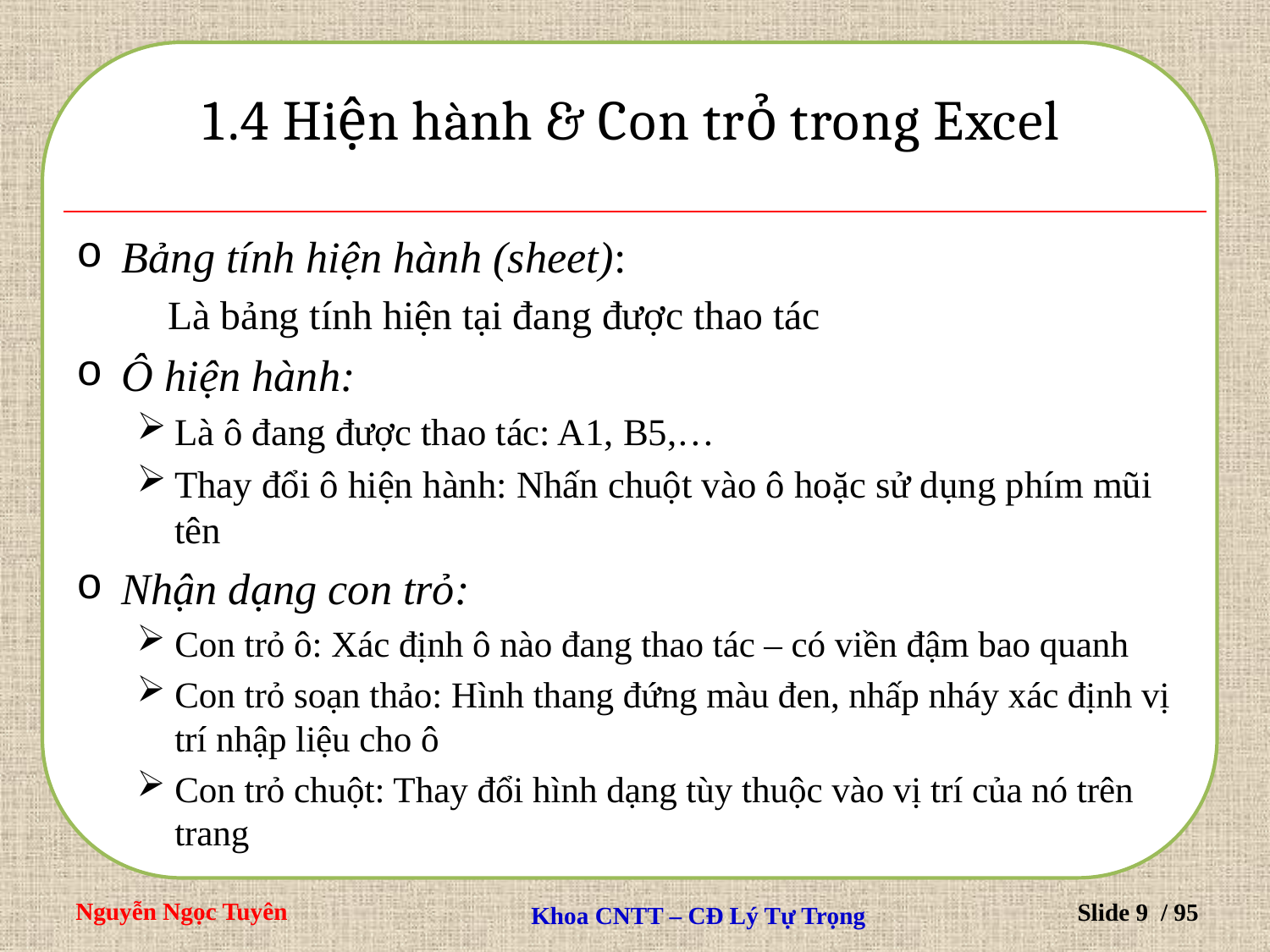

# 1.4 Hiện hành & Con trỏ trong Excel
Bảng tính hiện hành (sheet):
Là bảng tính hiện tại đang được thao tác
Ô hiện hành:
Là ô đang được thao tác: A1, B5,…
Thay đổi ô hiện hành: Nhấn chuột vào ô hoặc sử dụng phím mũi tên
Nhận dạng con trỏ:
Con trỏ ô: Xác định ô nào đang thao tác – có viền đậm bao quanh
Con trỏ soạn thảo: Hình thang đứng màu đen, nhấp nháy xác định vị trí nhập liệu cho ô
Con trỏ chuột: Thay đổi hình dạng tùy thuộc vào vị trí của nó trên trang